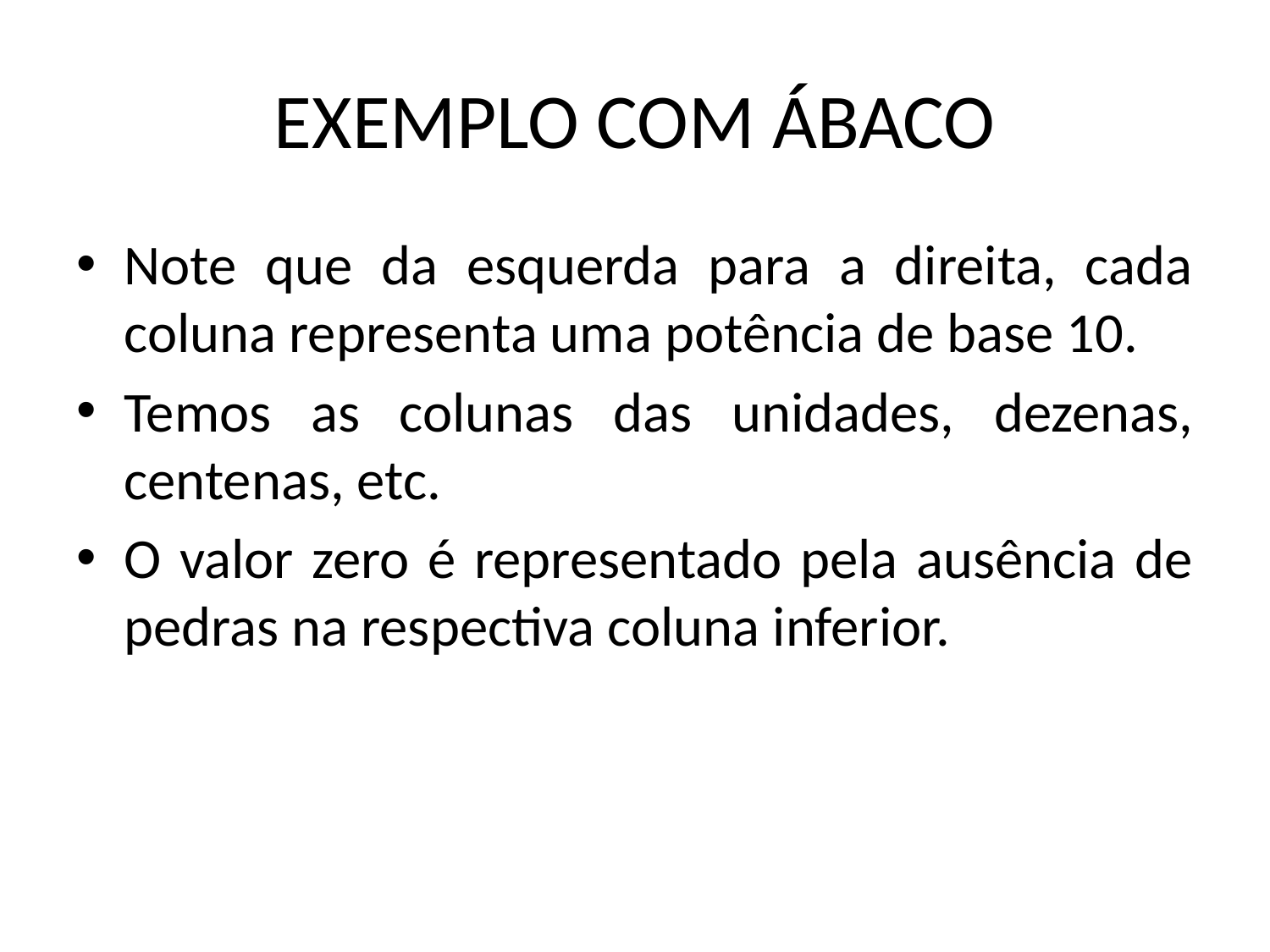

# EXEMPLO COM ÁBACO
Note que da esquerda para a direita, cada coluna representa uma potência de base 10.
Temos as colunas das unidades, dezenas, centenas, etc.
O valor zero é representado pela ausência de pedras na respectiva coluna inferior.